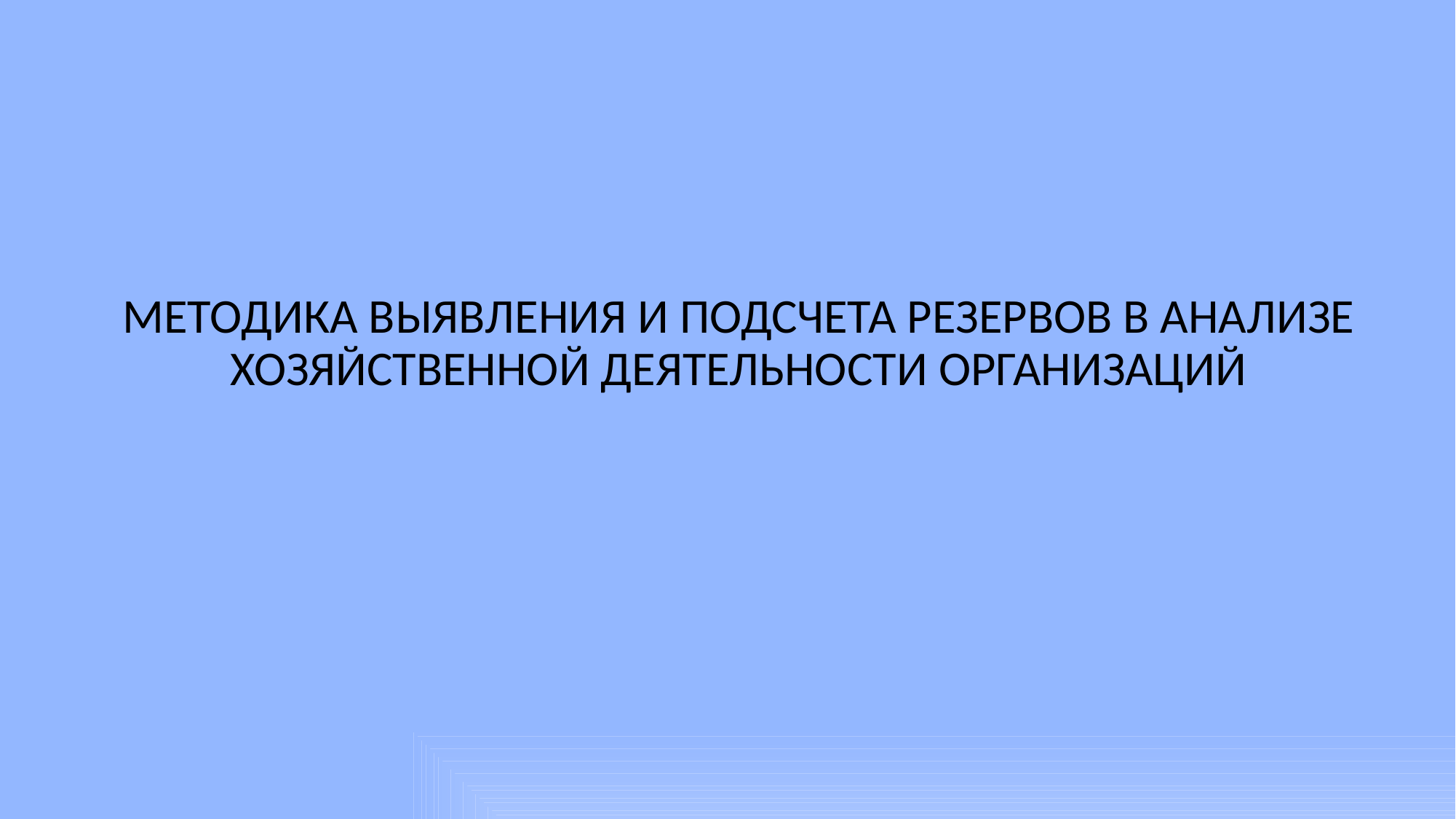

# МЕТОДИКА ВЫЯВЛЕНИЯ И ПОДСЧЕТА РЕЗЕРВОВ В АНАЛИЗЕ ХОЗЯЙСТВЕННОЙ ДЕЯТЕЛЬНОСТИ ОРГАНИЗАЦИЙ